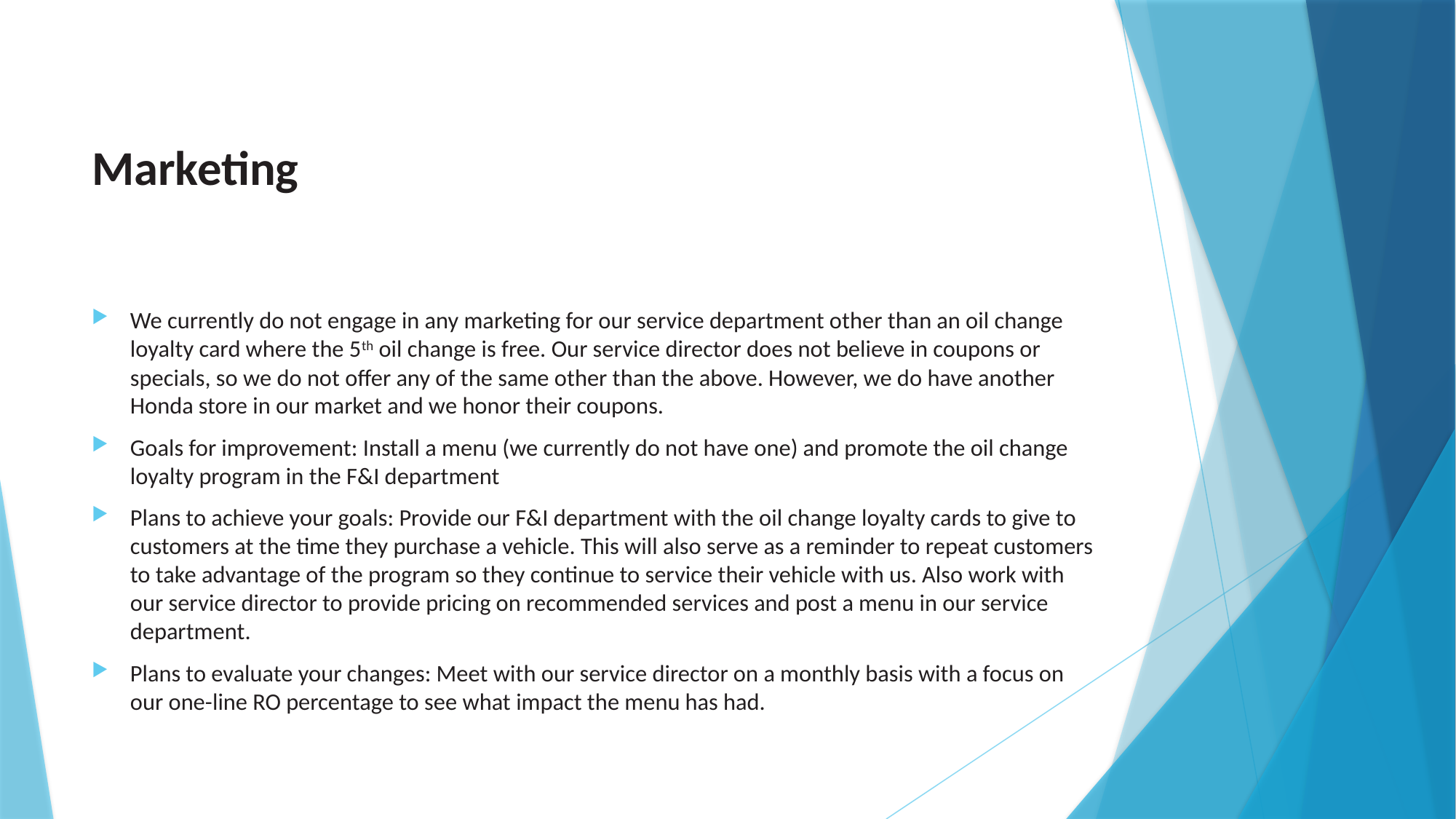

# Marketing

We currently do not engage in any marketing for our service department other than an oil change loyalty card where the 5th oil change is free. Our service director does not believe in coupons or specials, so we do not offer any of the same other than the above. However, we do have another Honda store in our market and we honor their coupons.
Goals for improvement: Install a menu (we currently do not have one) and promote the oil change loyalty program in the F&I department
Plans to achieve your goals: Provide our F&I department with the oil change loyalty cards to give to customers at the time they purchase a vehicle. This will also serve as a reminder to repeat customers to take advantage of the program so they continue to service their vehicle with us. Also work with our service director to provide pricing on recommended services and post a menu in our service department.
Plans to evaluate your changes: Meet with our service director on a monthly basis with a focus on our one-line RO percentage to see what impact the menu has had.